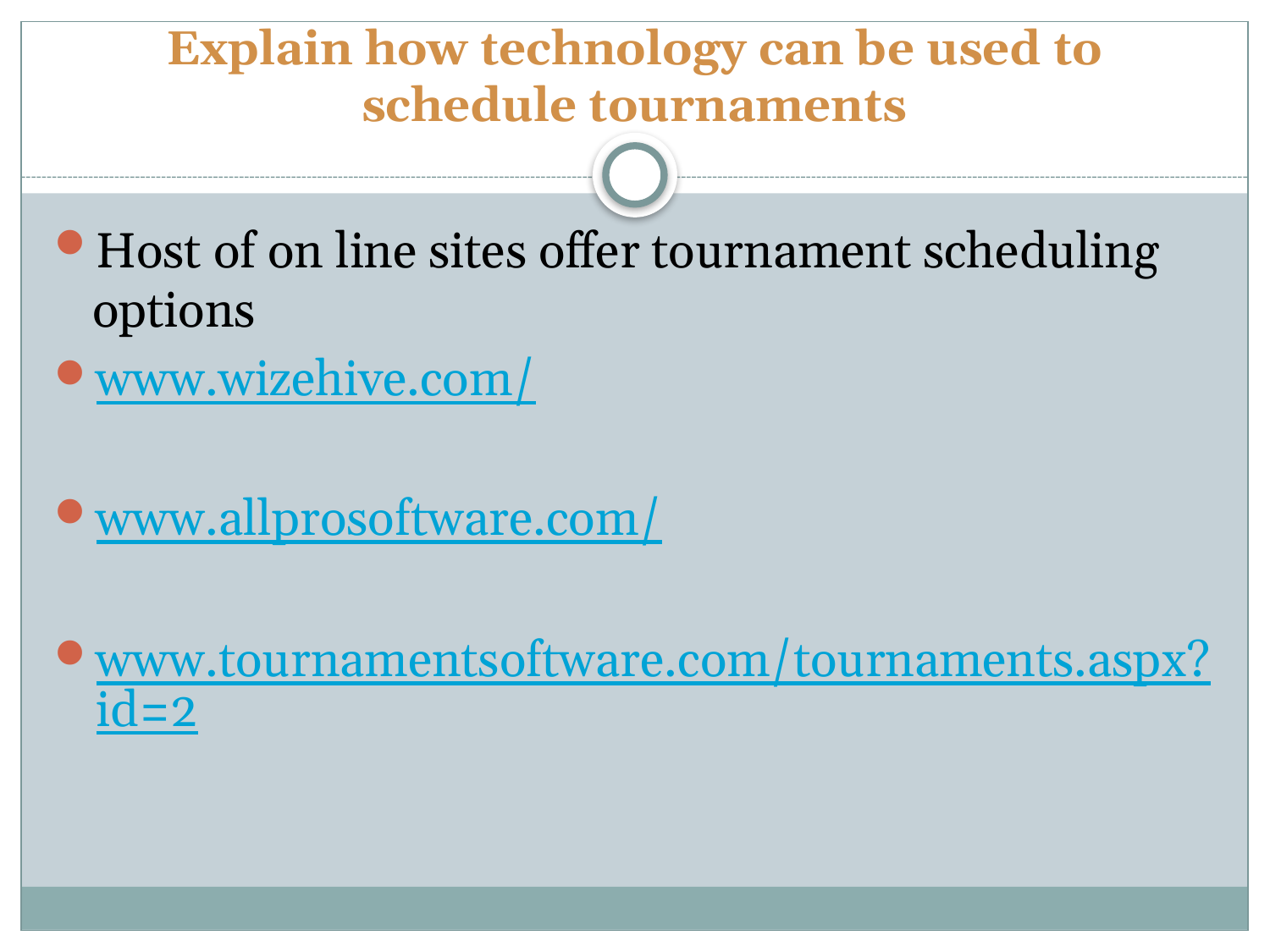

# Explain how technology can be used to schedule tournaments
Host of on line sites offer tournament scheduling options
www.wizehive.com/

www.allprosoftware.com/

www.tournamentsoftware.com/tournaments.aspx?id=2